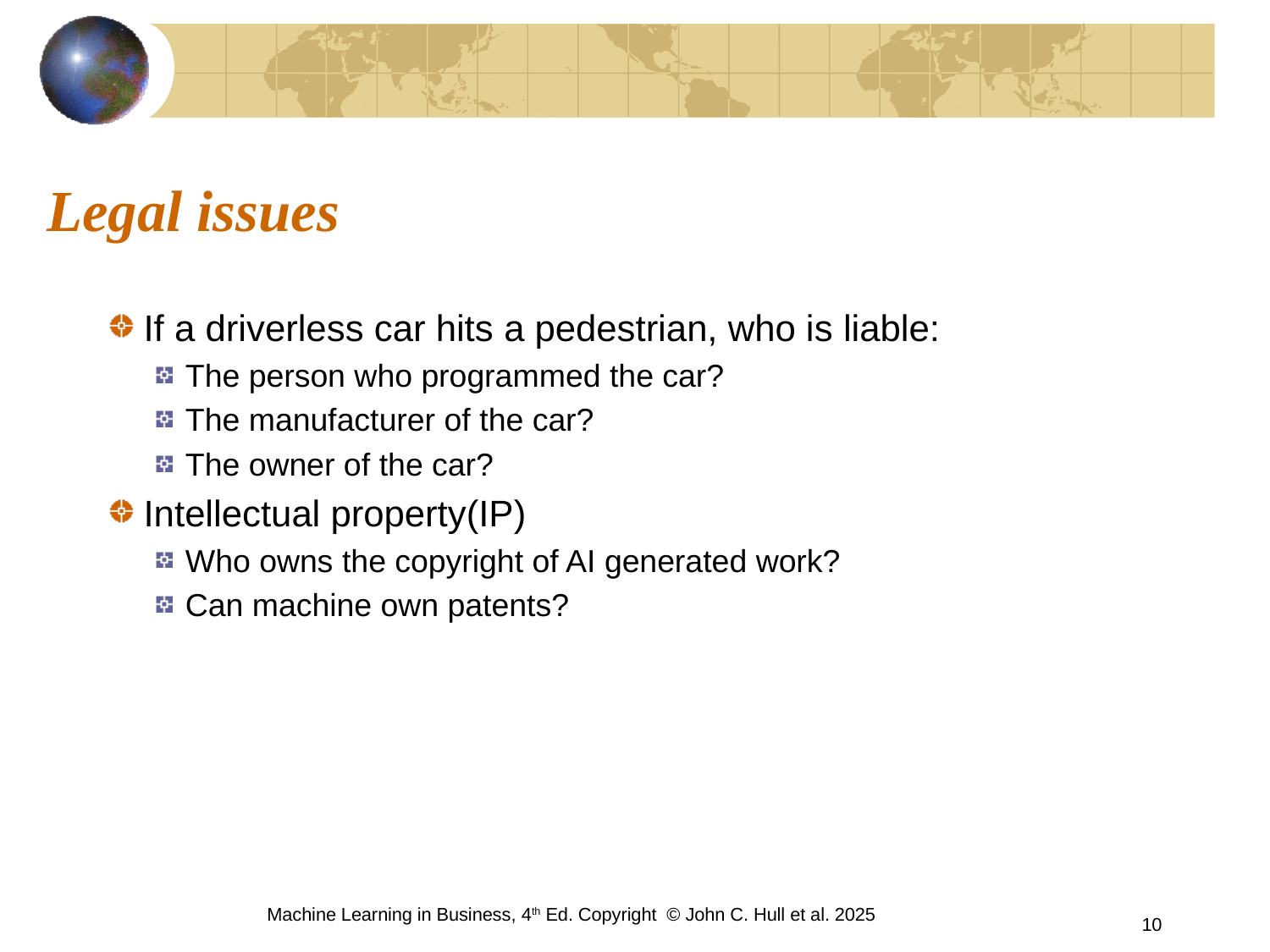

# Legal issues
If a driverless car hits a pedestrian, who is liable:
The person who programmed the car?
The manufacturer of the car?
The owner of the car?
Intellectual property(IP)
Who owns the copyright of AI generated work?
Can machine own patents?

Machine Learning in Business, 4th Ed. Copyright  © John C. Hull et al. 2025
10